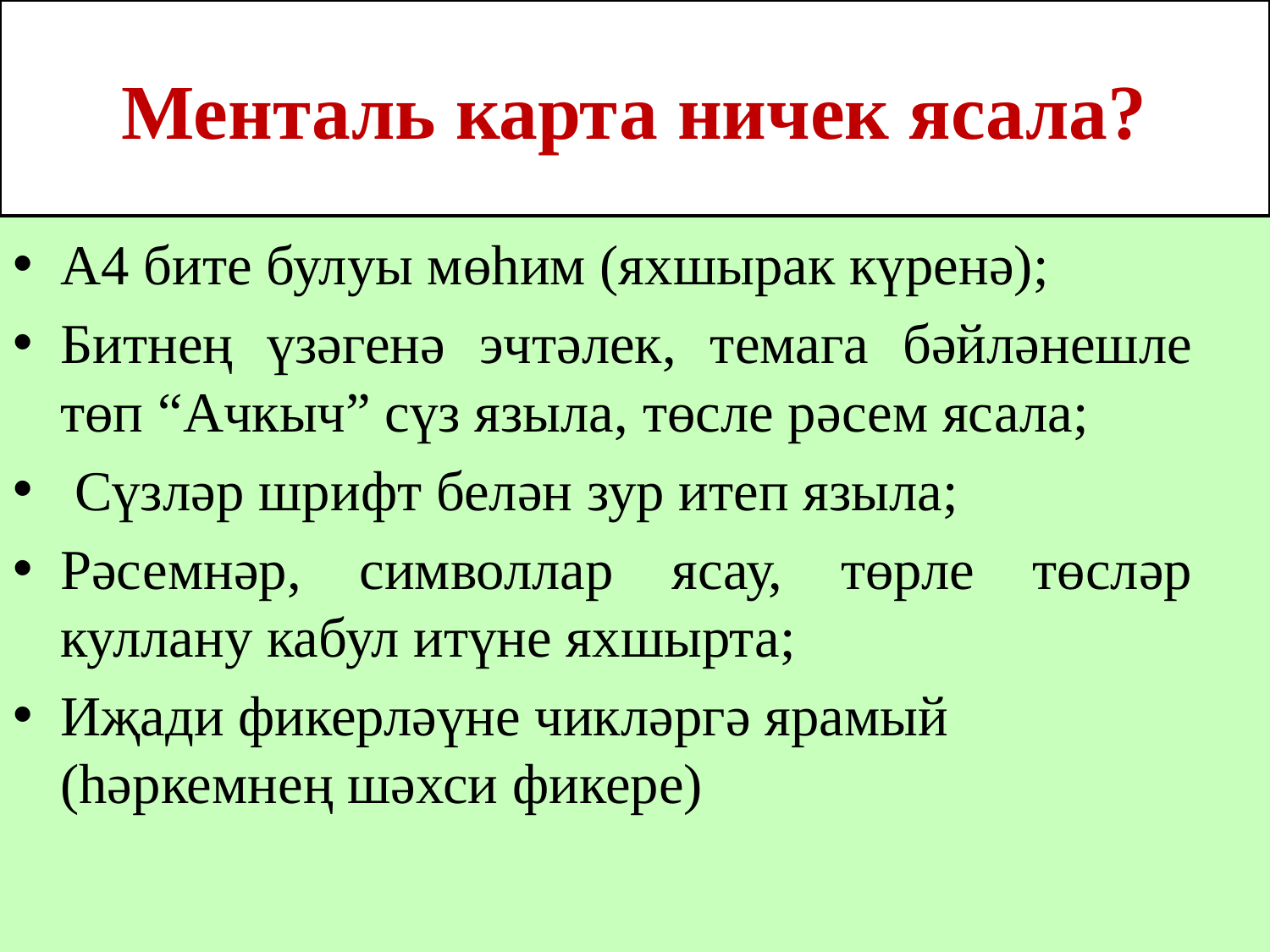

# Менталь карта ничек ясала?
А4 бите булуы мөһим (яхшырак күренә);
Битнең үзәгенә эчтәлек, темага бәйләнешле төп “Ачкыч” сүз языла, төсле рәсем ясала;
 Сүзләр шрифт белән зур итеп языла;
Рәсемнәр, символлар ясау, төрле төсләр куллану кабул итүне яхшырта;
Иҗади фикерләүне чикләргә ярамый (һәркемнең шәхси фикере)